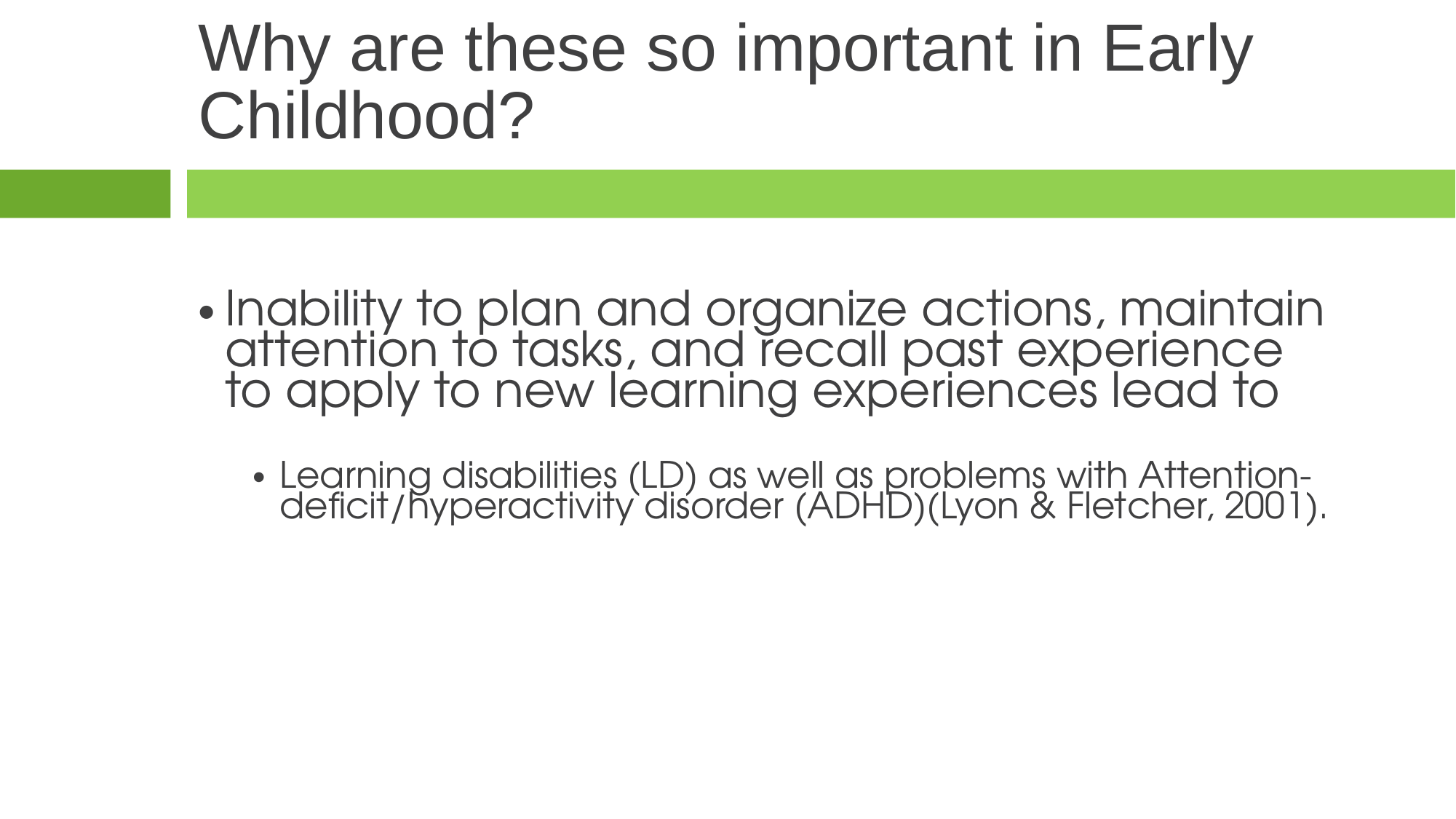

# Why are these so important in Early Childhood?

Inability to plan and organize actions, maintain attention to tasks, and recall past experience to apply to new learning experiences lead to
Learning disabilities (LD) as well as problems with Attention-deficit/hyperactivity disorder (ADHD)(Lyon & Fletcher, 2001).